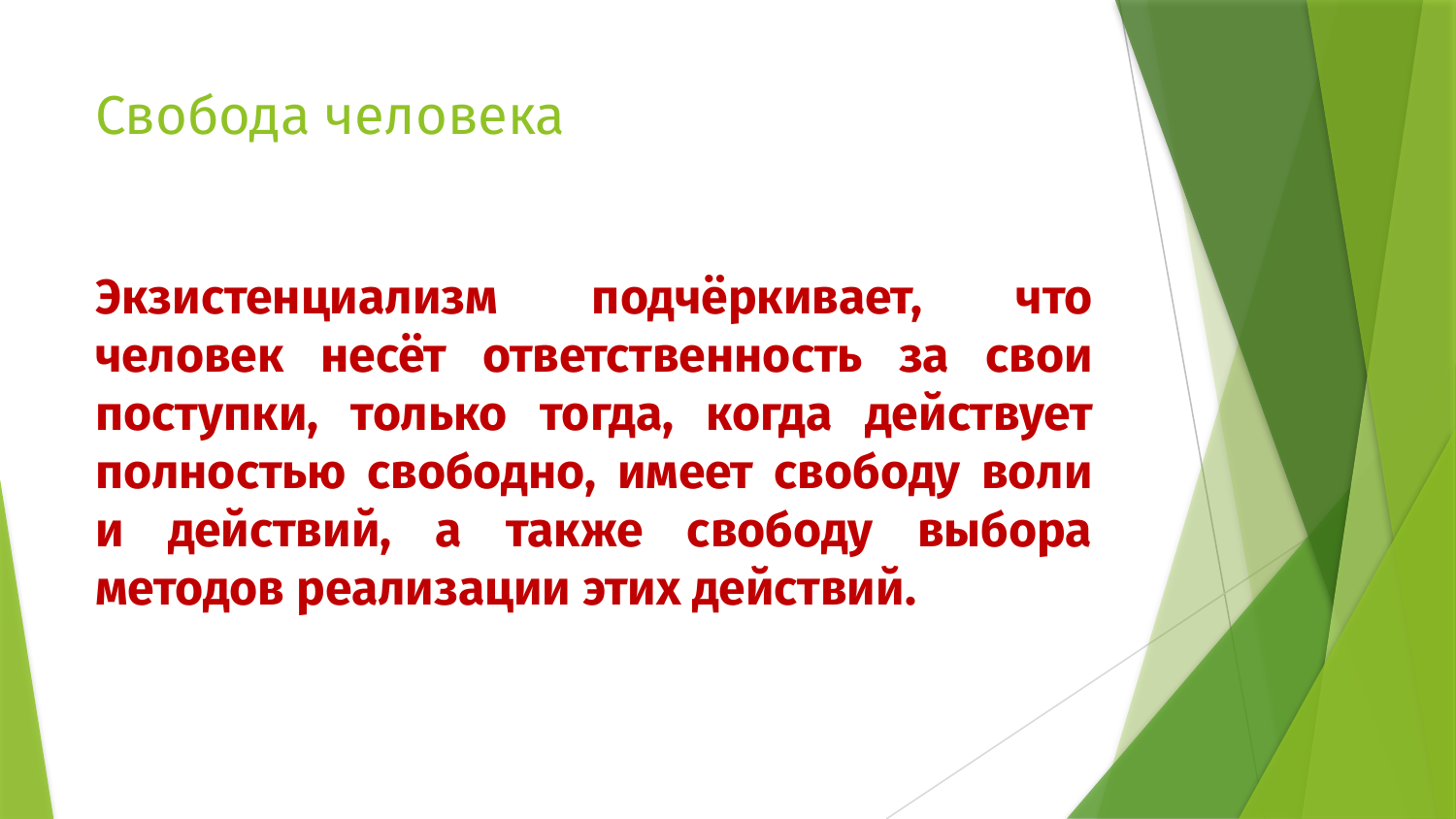

# Свобода человека
Экзистенциализм подчёркивает, что человек несёт ответственность за свои поступки, только тогда, когда действует полностью свободно, имеет свободу воли и действий, а также свободу выбора методов реализации этих действий.